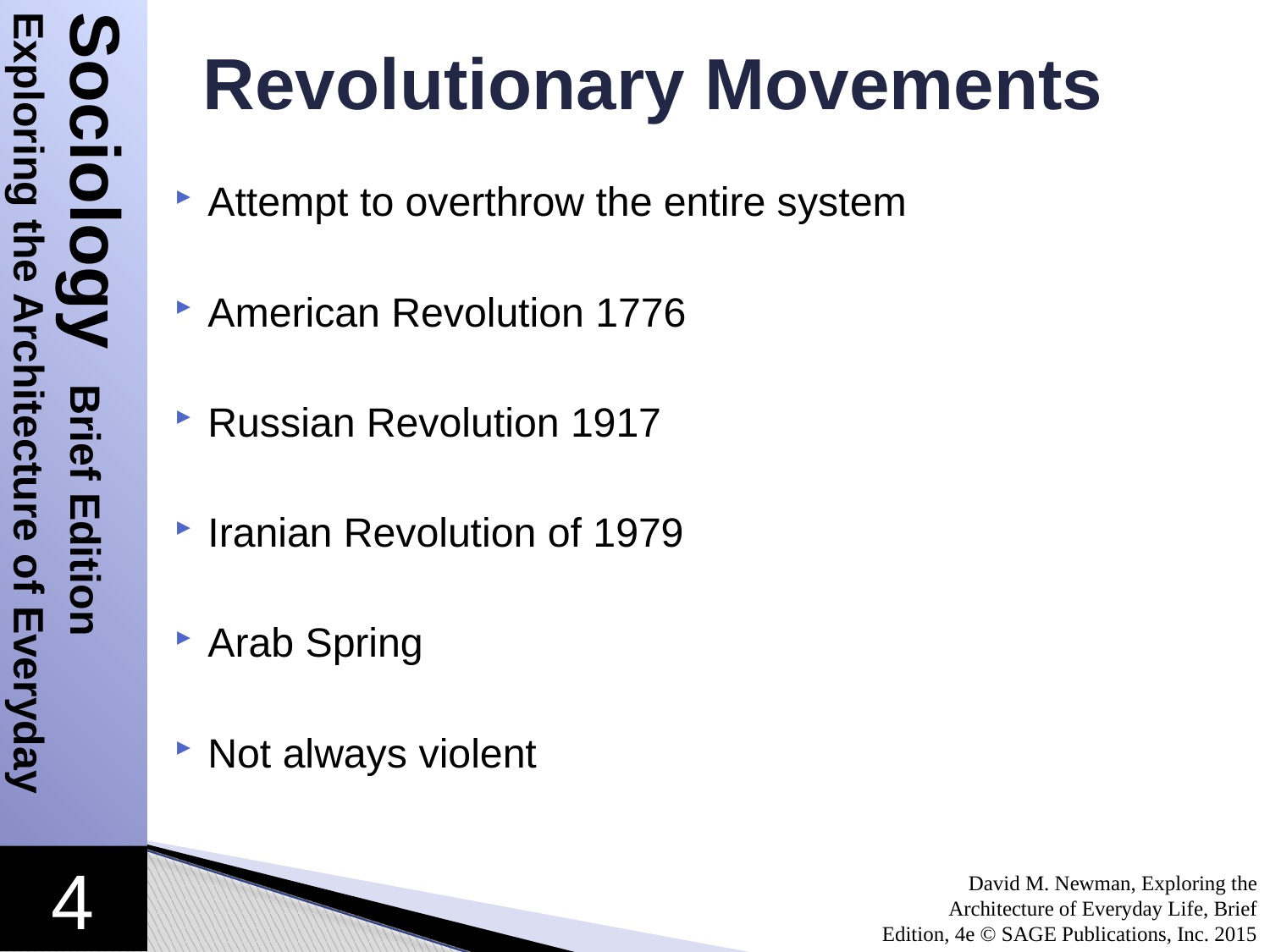

# Revolutionary Movements
Attempt to overthrow the entire system

American Revolution 1776

Russian Revolution 1917

Iranian Revolution of 1979

Arab Spring

Not always violent
David M. Newman, Exploring the Architecture of Everyday Life, Brief Edition, 4e © SAGE Publications, Inc. 2015